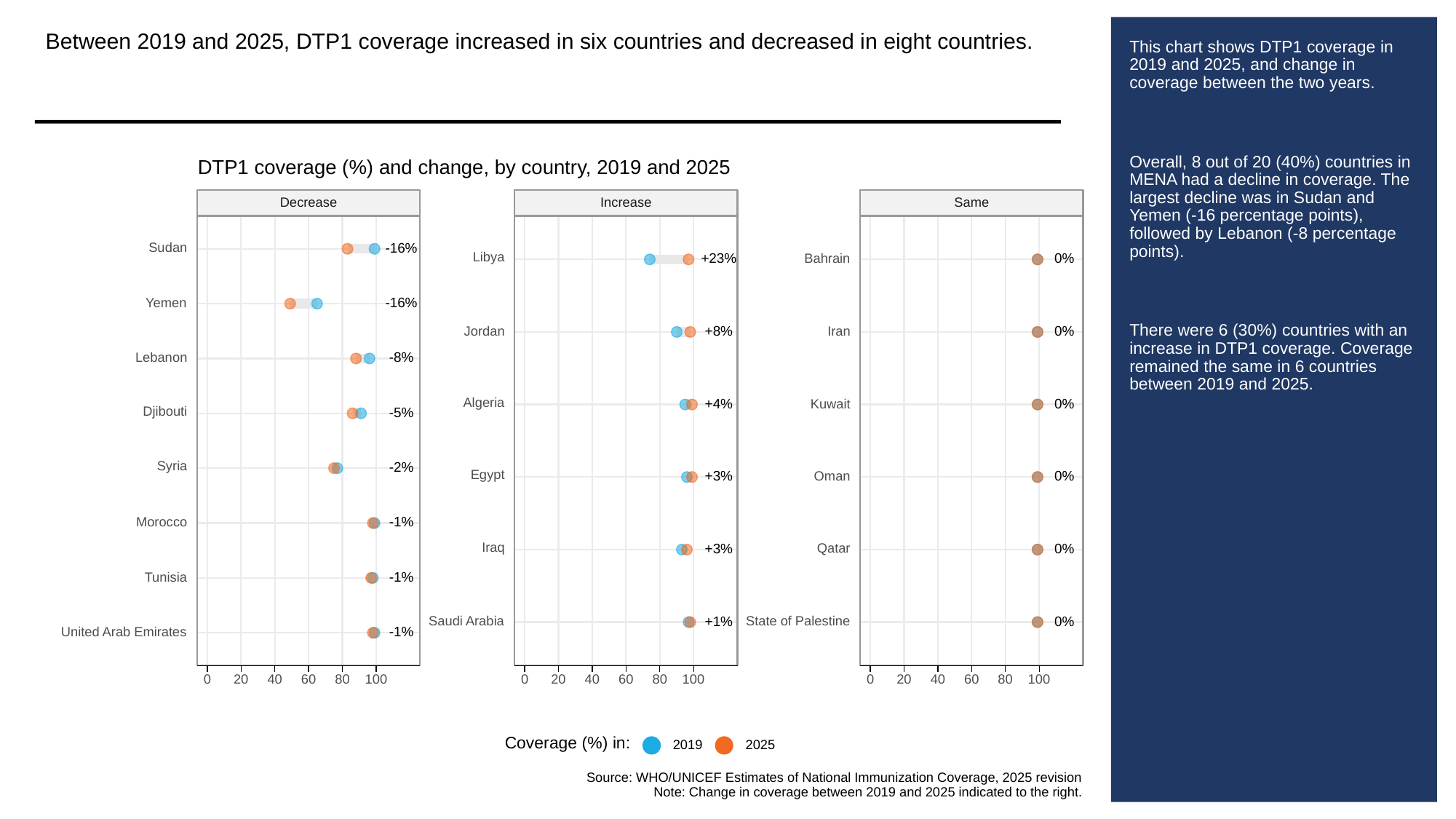

Between 2019 and 2025, DTP1 coverage increased in six countries and decreased in eight countries.
# This chart shows DTP1 coverage in 2019 and 2025, and change in coverage between the two years.

Overall, 8 out of 20 (40%) countries in MENA had a decline in coverage. The largest decline was in Sudan and Yemen (-16 percentage points), followed by Lebanon (-8 percentage points).

There were 6 (30%) countries with an increase in DTP1 coverage. Coverage remained the same in 6 countries between 2019 and 2025.

DTP1 coverage (%) and change, by country, 2019 and 2025

Same
Decrease
Increase

-16%

Sudan

Libya
+23%
0%

Bahrain

-16%

Yemen

+8%
0%

Jordan
Iran

-8%

Lebanon

Algeria
+4%
0%

Kuwait

Djibouti
-5%

Syria
-2%

Egypt
+3%
0%

Oman

-1%

Morocco

Iraq
Qatar
+3%
0%

-1%

Tunisia

+1%
0%

Saudi Arabia
State of Palestine

-1%

United Arab Emirates

0
20
40
60
80
100
0
20
40
60
80
100
0
20
40
60
80
100
Coverage (%) in:

2019
2025
Source: WHO/UNICEF Estimates of National Immunization Coverage, 2025 revision
Note: Change in coverage between 2019 and 2025 indicated to the right.